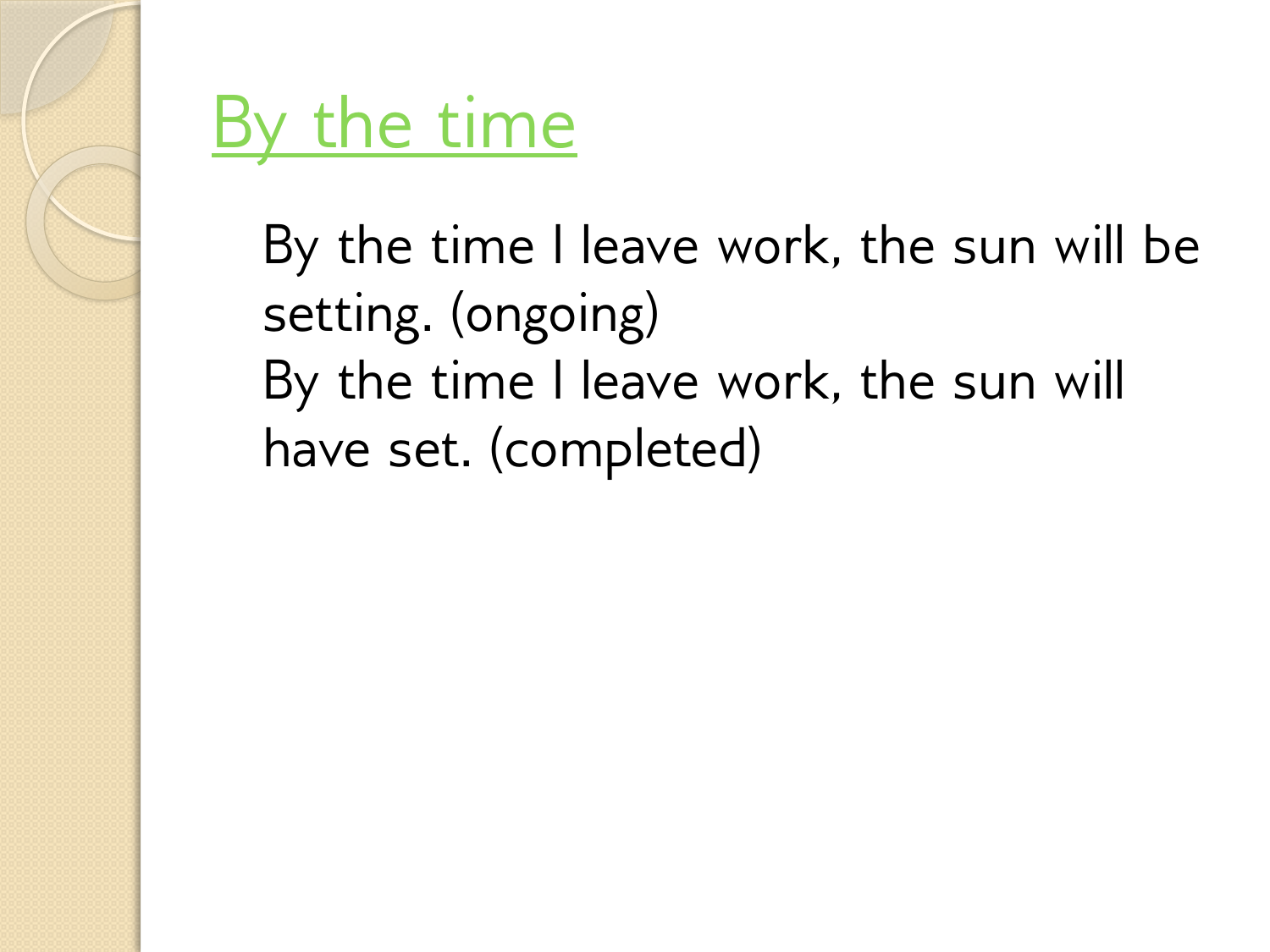

# By the time
	By the time I leave work, the sun will be setting. (ongoing)
By the time I leave work, the sun will have set. (completed)